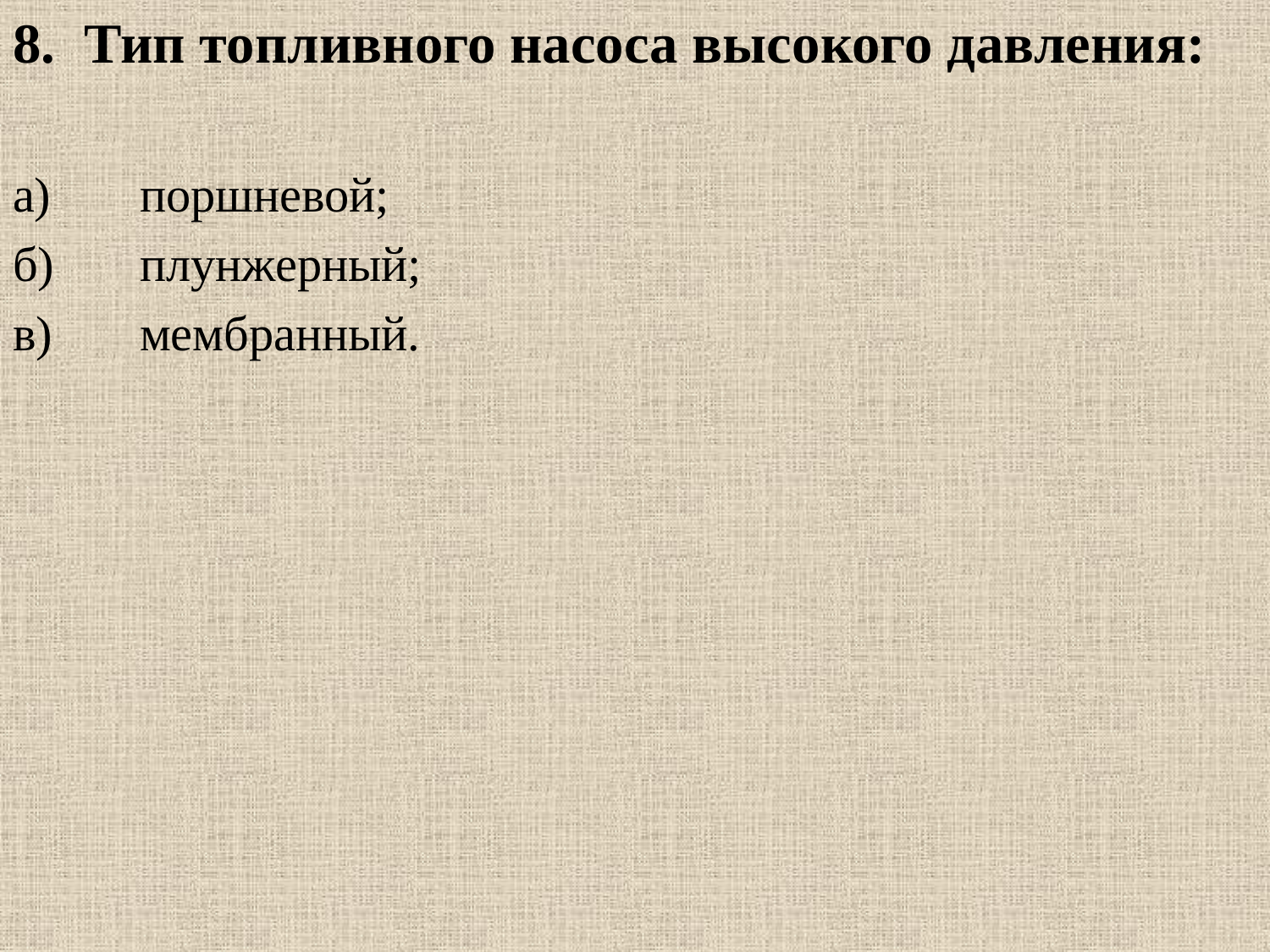

Тип топливного насоса высокого давления:

а)	поршневой;
б)	плунжерный;
в)	мембранный.